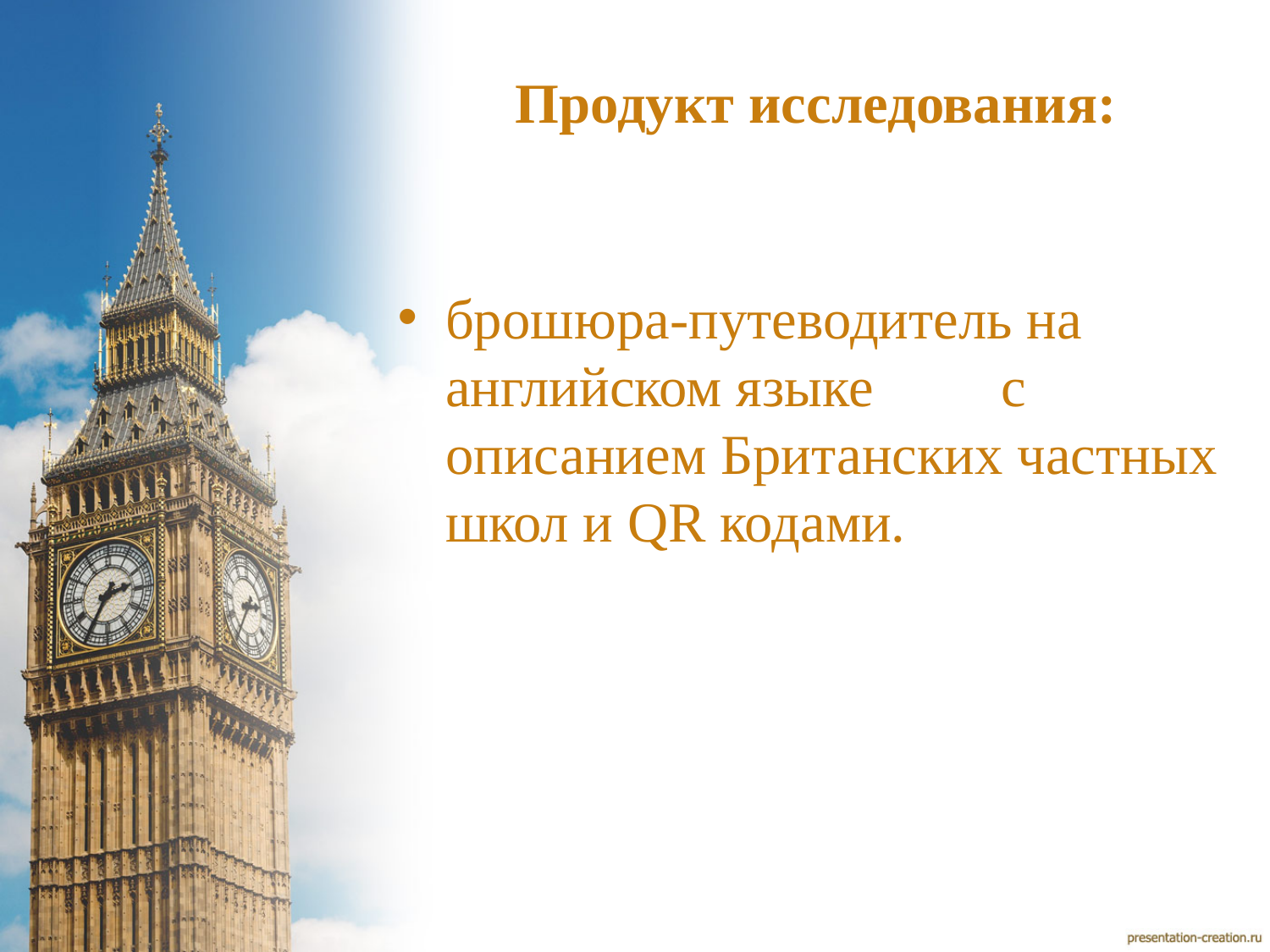

# Продукт исследования:
брошюра-путеводитель на английском языке         с описанием Британских частных школ и QR кодами.